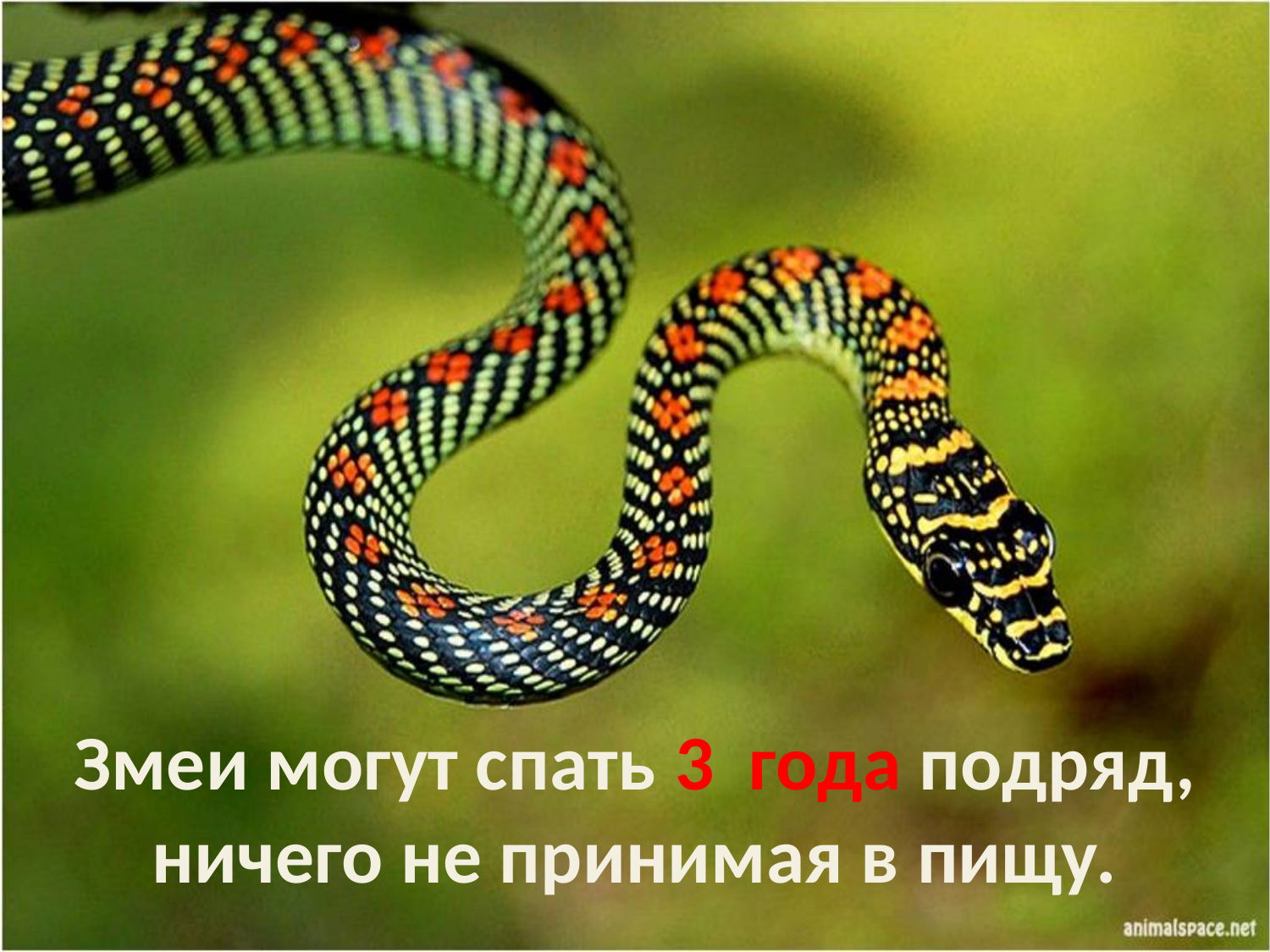

Змеи могут спать 3  года подряд, ничего не принимая в пищу.